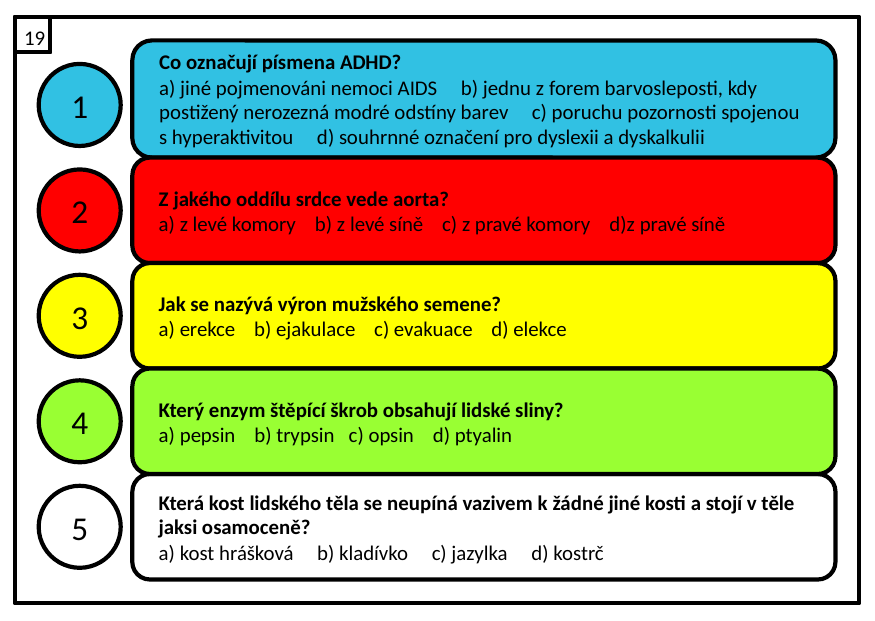

19

Co označují písmena ADHD?
a) jiné pojmenováni nemoci AIDS     b) jednu z forem barvosleposti, kdy postižený nerozezná modré odstíny barev     c) poruchu pozornosti spojenou s hyperaktivitou     d) souhrnné označení pro dyslexii a dyskalkulii
1
Z jakého oddílu srdce vede aorta?
a) z levé komory    b) z levé síně    c) z pravé komory    d)z pravé síně
2
Jak se nazývá výron mužského semene?
a) erekce    b) ejakulace    c) evakuace    d) elekce
3
Který enzym štěpící škrob obsahují lidské sliny?
a) pepsin    b) trypsin   c) opsin    d) ptyalin
4
Která kost lidského těla se neupíná vazivem k žádné jiné kosti a stojí v těle jaksi osamoceně?
a) kost hrášková     b) kladívko     c) jazylka     d) kostrč
5